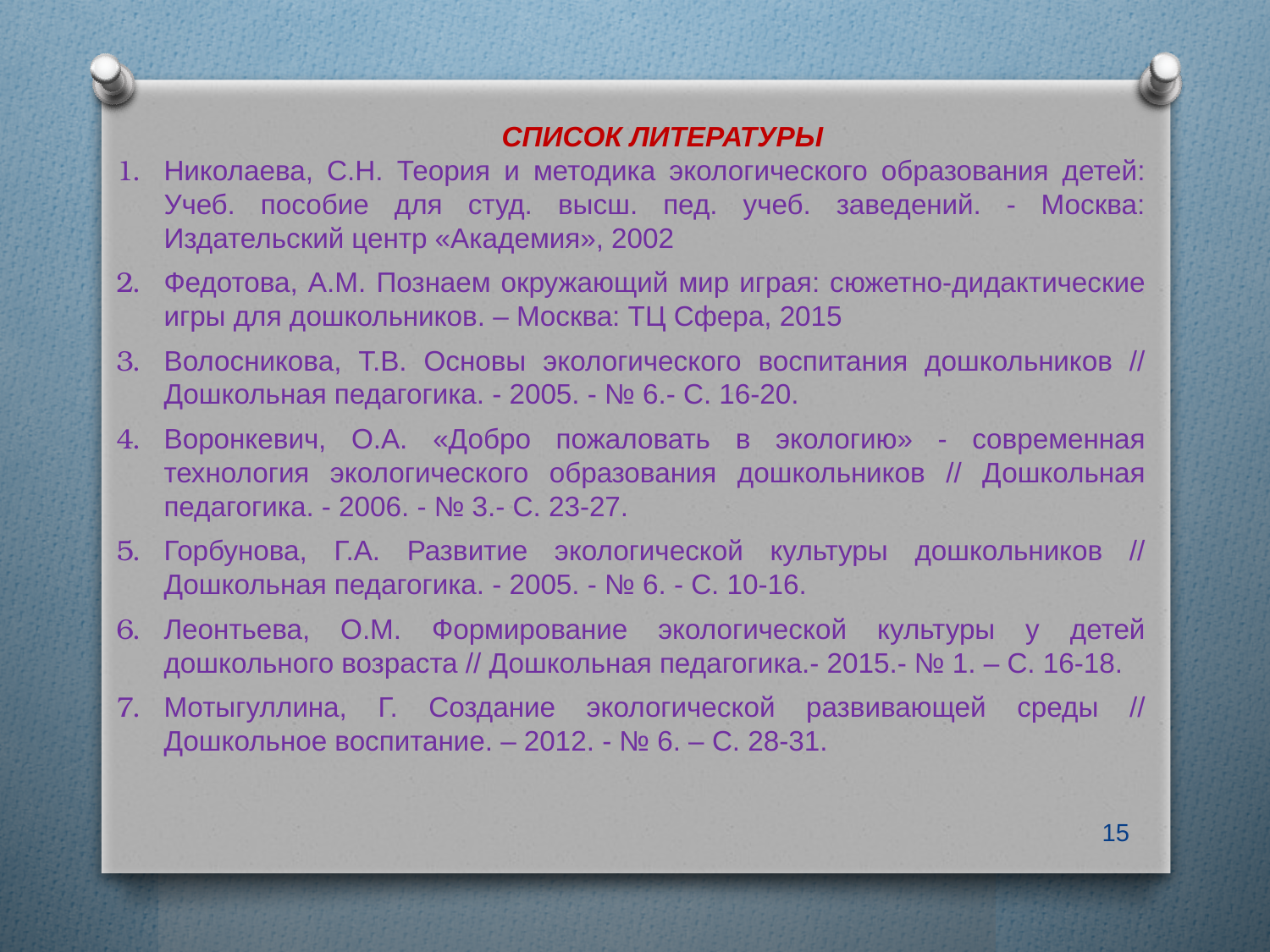

СПИСОК ЛИТЕРАТУРЫ
Николаева, С.Н. Теория и методика экологического образования детей: Учеб. пособие для студ. высш. пед. учеб. заведений. - Москва: Издательский центр «Академия», 2002
Федотова, А.М. Познаем окружающий мир играя: сюжетно-дидактические игры для дошкольников. – Москва: ТЦ Сфера, 2015
Волосникова, Т.В. Основы экологического воспитания дошкольников // Дошкольная педагогика. - 2005. - № 6.- С. 16-20.
Воронкевич, О.А. «Добро пожаловать в экологию» - современная технология экологического образования дошкольников // Дошкольная педагогика. - 2006. - № 3.- С. 23-27.
Горбунова, Г.А. Развитие экологической культуры дошкольников // Дошкольная педагогика. - 2005. - № 6. - С. 10-16.
Леонтьева, О.М. Формирование экологической культуры у детей дошкольного возраста // Дошкольная педагогика.- 2015.- № 1. – С. 16-18.
Мотыгуллина, Г. Создание экологической развивающей среды // Дошкольное воспитание. – 2012. - № 6. – С. 28-31.

15